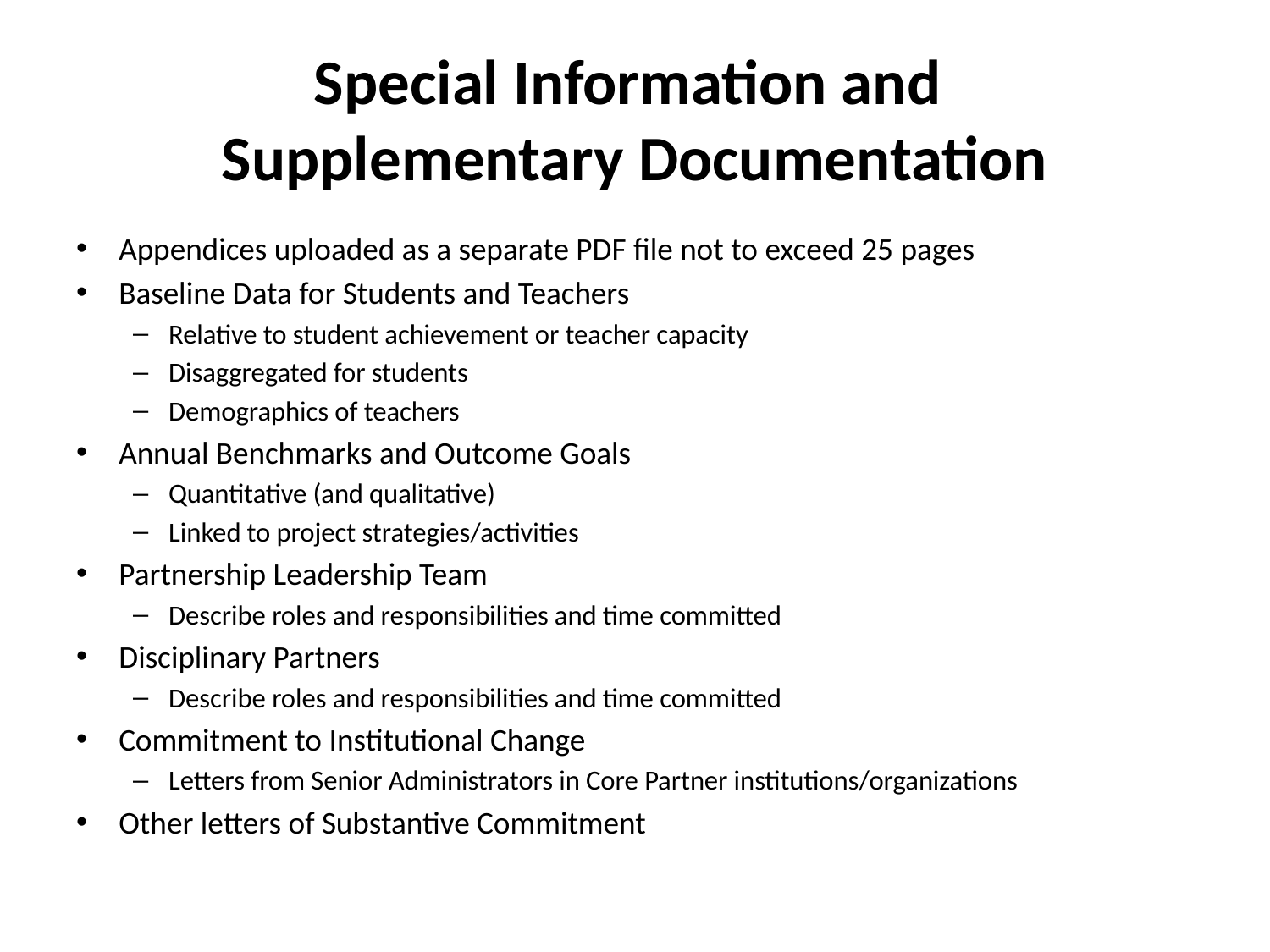

# Special Information and Supplementary Documentation
Appendices uploaded as a separate PDF file not to exceed 25 pages
Baseline Data for Students and Teachers
Relative to student achievement or teacher capacity
Disaggregated for students
Demographics of teachers
Annual Benchmarks and Outcome Goals
Quantitative (and qualitative)
Linked to project strategies/activities
Partnership Leadership Team
Describe roles and responsibilities and time committed
Disciplinary Partners
Describe roles and responsibilities and time committed
Commitment to Institutional Change
Letters from Senior Administrators in Core Partner institutions/organizations
Other letters of Substantive Commitment